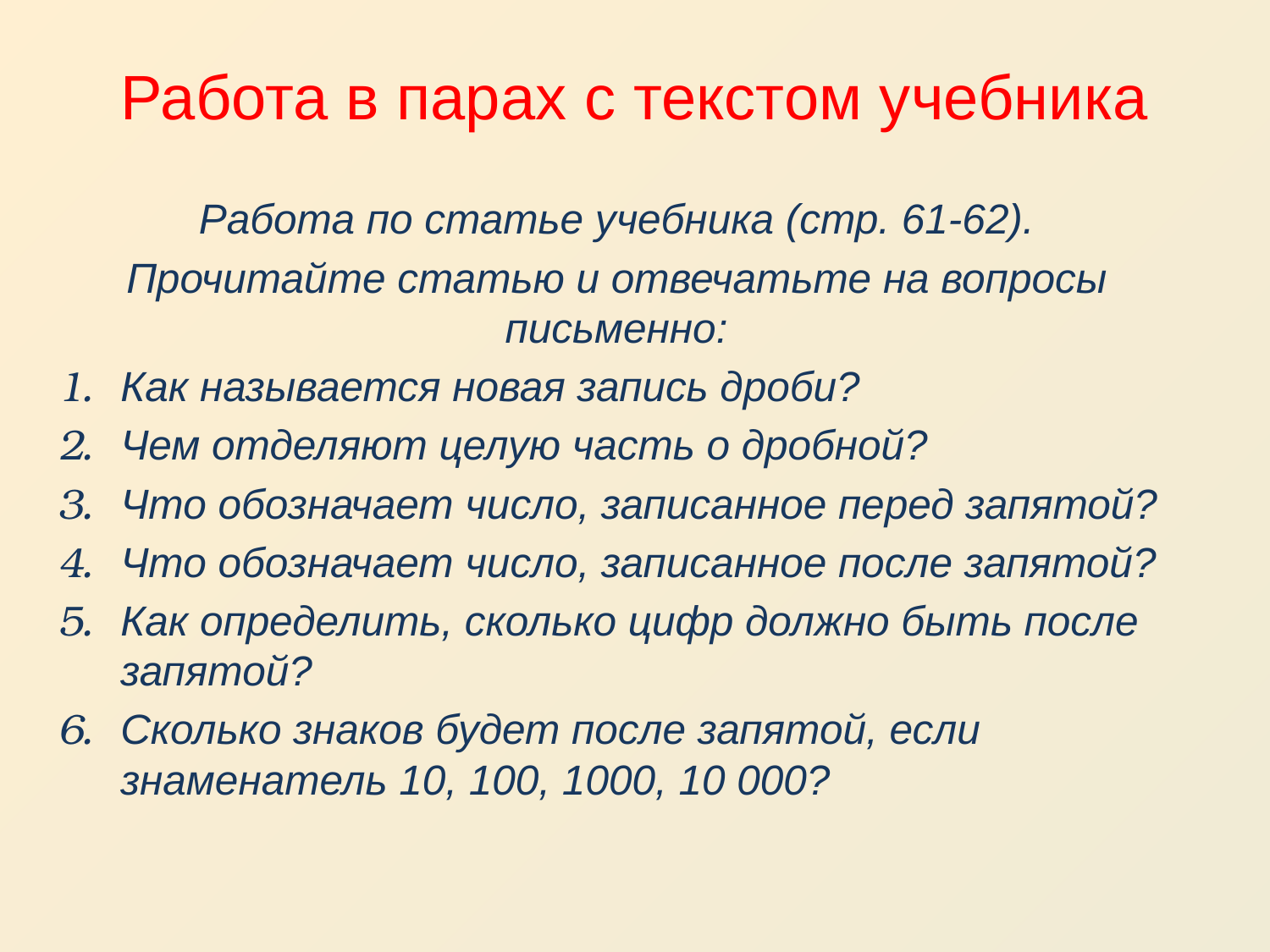

# Работа в парах с текстом учебника
Работа по статье учебника (стр. 61-62).
Прочитайте статью и отвечатьте на вопросы письменно:
Как называется новая запись дроби?
Чем отделяют целую часть о дробной?
Что обозначает число, записанное перед запятой?
Что обозначает число, записанное после запятой?
Как определить, сколько цифр должно быть после запятой?
Сколько знаков будет после запятой, если знаменатель 10, 100, 1000, 10 000?